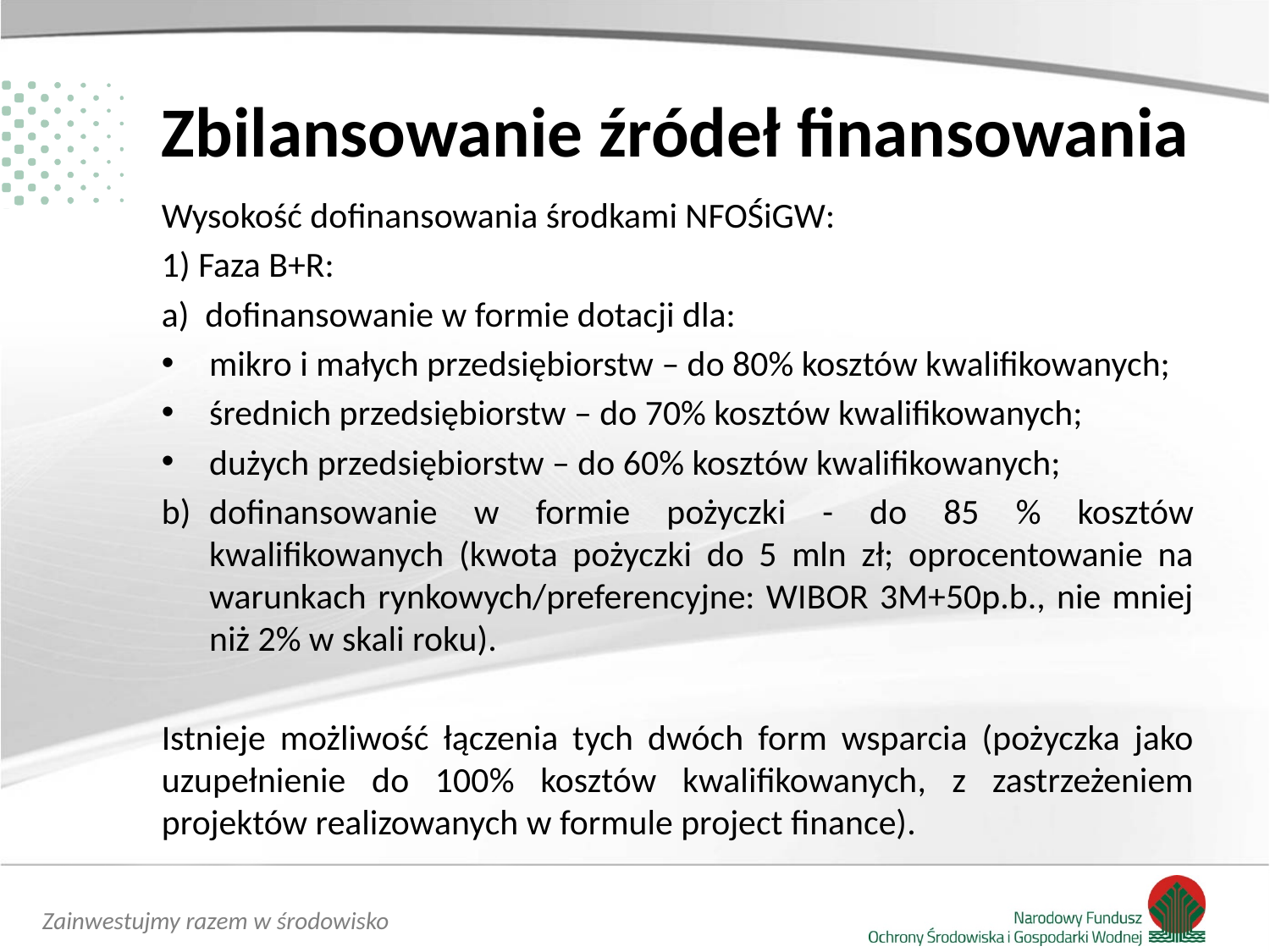

# Zbilansowanie źródeł finansowania
Wysokość dofinansowania środkami NFOŚiGW:
1) Faza B+R:
a)  dofinansowanie w formie dotacji dla:
mikro i małych przedsiębiorstw – do 80% kosztów kwalifikowanych;
średnich przedsiębiorstw – do 70% kosztów kwalifikowanych;
dużych przedsiębiorstw – do 60% kosztów kwalifikowanych;
b)	dofinansowanie w formie pożyczki - do 85 % kosztów kwalifikowanych (kwota pożyczki do 5 mln zł; oprocentowanie na warunkach rynkowych/preferencyjne: WIBOR 3M+50p.b., nie mniej niż 2% w skali roku).

Istnieje możliwość łączenia tych dwóch form wsparcia (pożyczka jako uzupełnienie do 100% kosztów kwalifikowanych, z zastrzeżeniem projektów realizowanych w formule project finance).